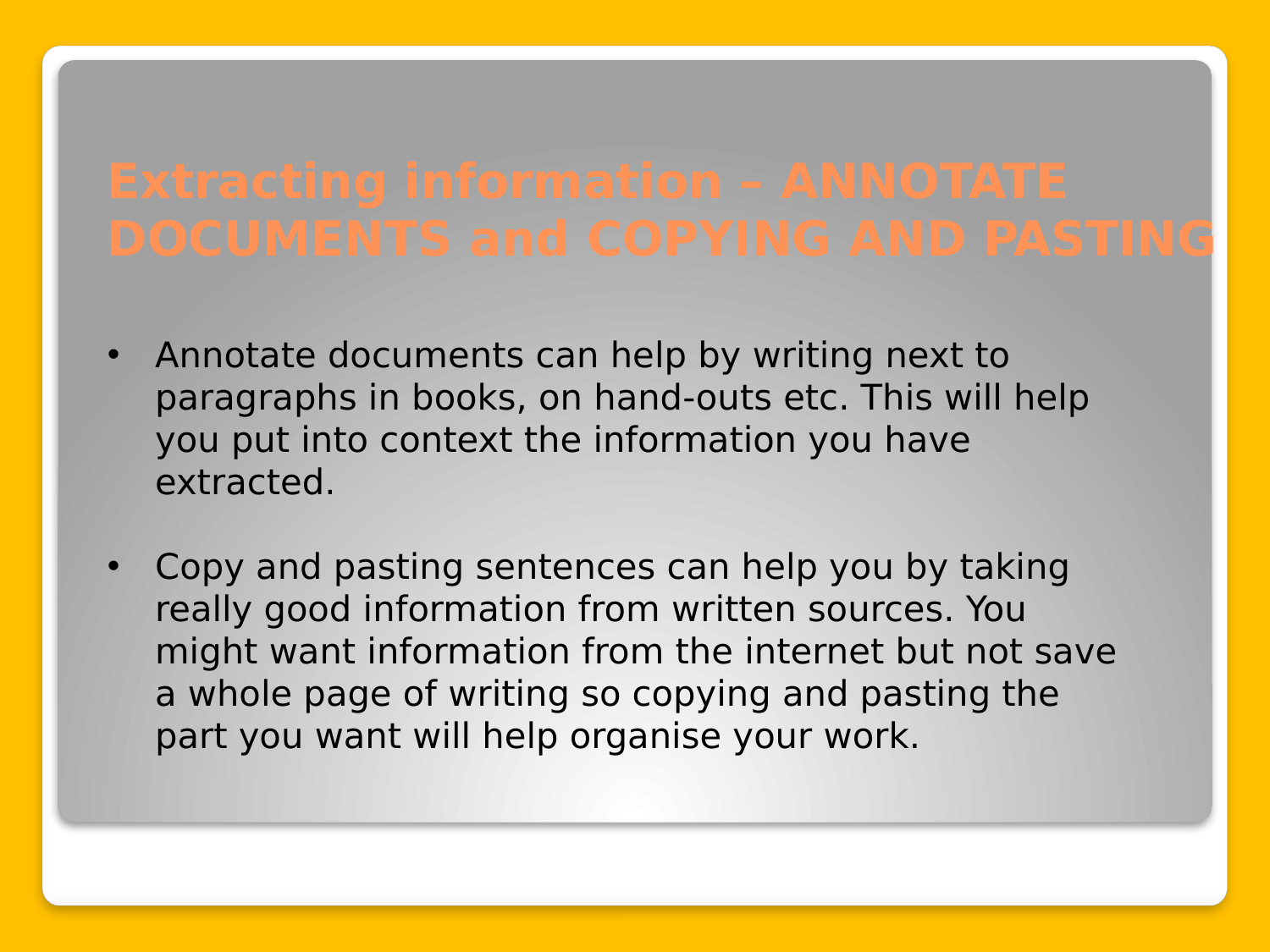

# Extracting information – ANNOTATE DOCUMENTS and COPYING AND PASTING
Annotate documents can help by writing next to paragraphs in books, on hand-outs etc. This will help you put into context the information you have extracted.

Copy and pasting sentences can help you by taking really good information from written sources. You might want information from the internet but not save a whole page of writing so copying and pasting the part you want will help organise your work.